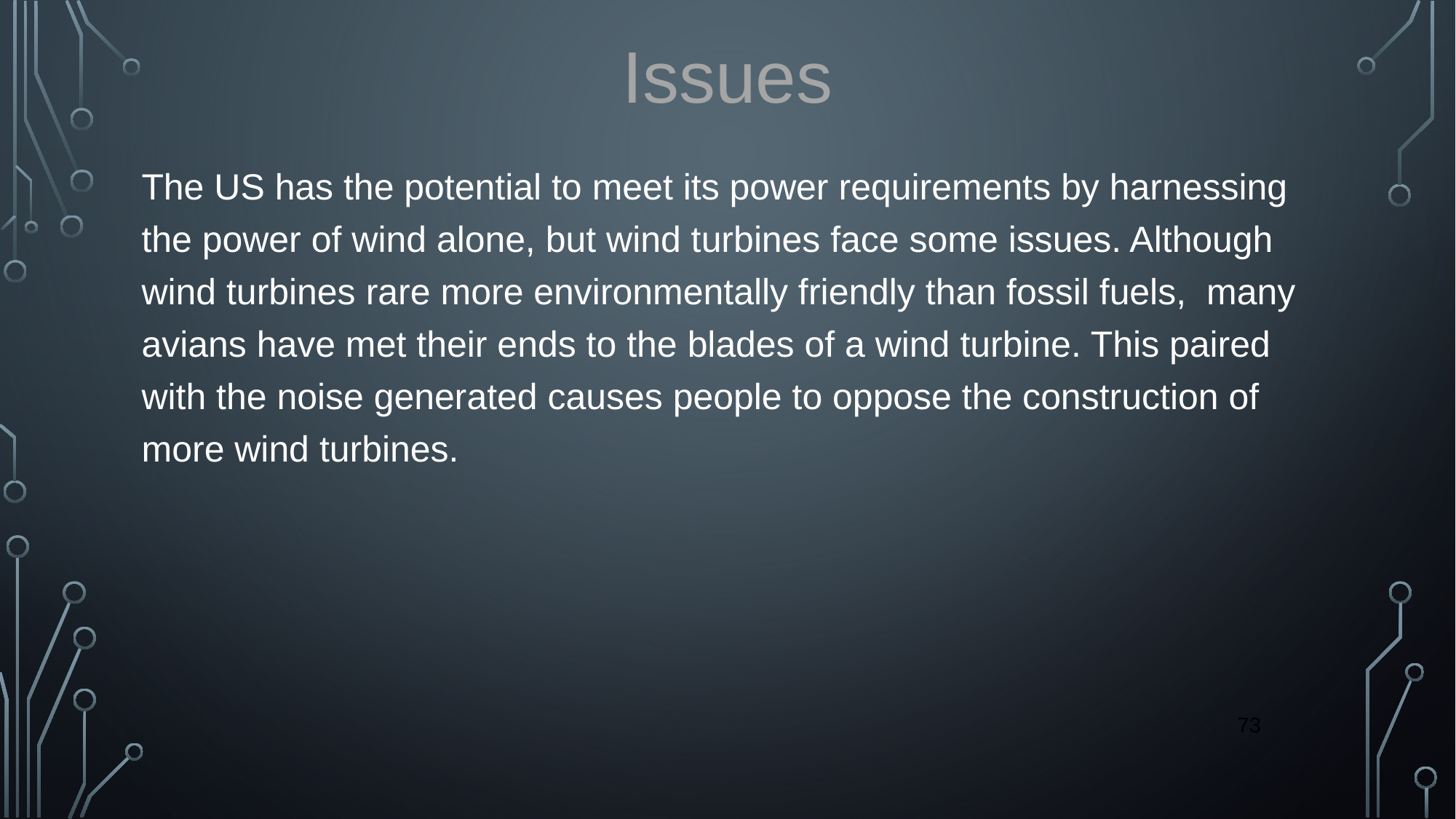

# Issues
The US has the potential to meet its power requirements by harnessing the power of wind alone, but wind turbines face some issues. Although wind turbines rare more environmentally friendly than fossil fuels,  many avians have met their ends to the blades of a wind turbine. This paired with the noise generated causes people to oppose the construction of more wind turbines.
73